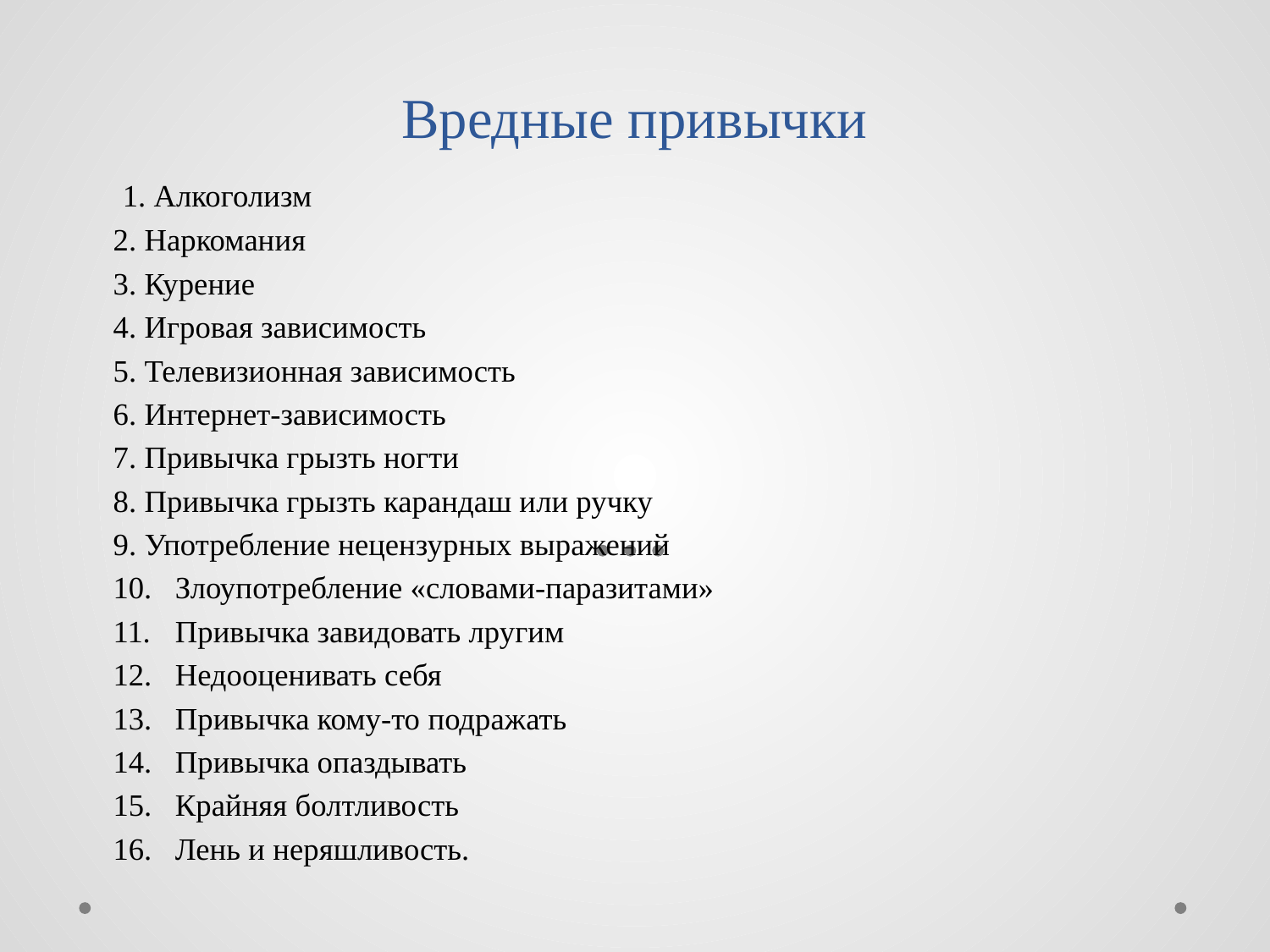

# Вредные привычки
 1. Алкоголизм
2. Наркомания
3. Курение
4. Игровая зависимость
5. Телевизионная зависимость
6. Интернет-зависимость
7. Привычка грызть ногти
8. Привычка грызть карандаш или ручку
9. Употребление нецензурных выражений
Злоупотребление «словами-паразитами»
Привычка завидовать лругим
Недооценивать себя
Привычка кому-то подражать
Привычка опаздывать
Крайняя болтливость
Лень и неряшливость.